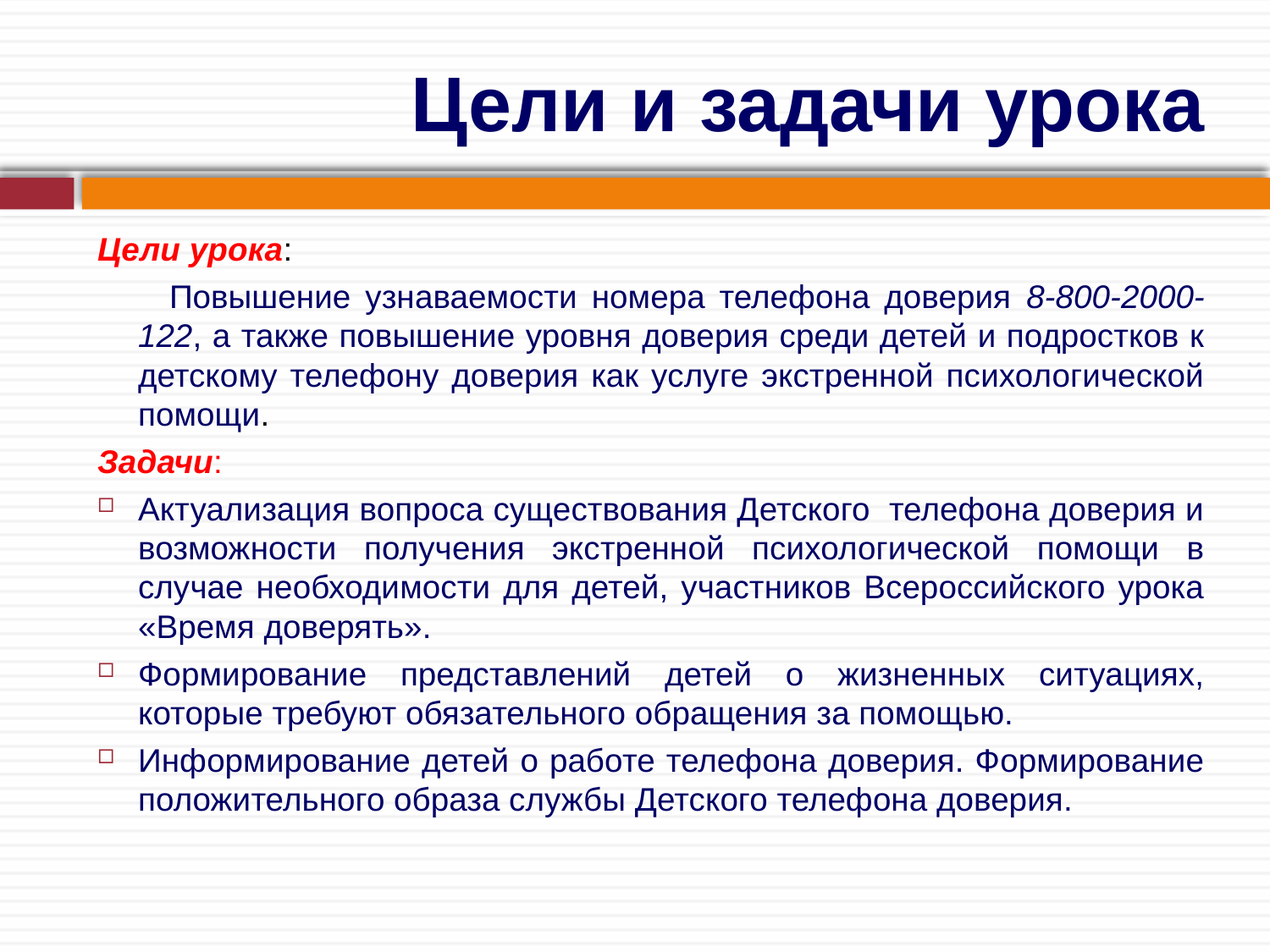

# Цели и задачи урока
Цели урока:
     Повышение узнаваемости номера телефона доверия 8-800-2000-122, а также повышение уровня доверия среди детей и подростков к детскому телефону доверия как услуге экстренной психологической помощи.
Задачи:
Актуализация вопроса существования Детского  телефона доверия и возможности получения экстренной психологической помощи в случае необходимости для детей, участников Всероссийского урока «Время доверять».
Формирование представлений детей о жизненных ситуациях, которые требуют обязательного обращения за помощью.
Информирование детей о работе телефона доверия. Формирование положительного образа службы Детского телефона доверия.